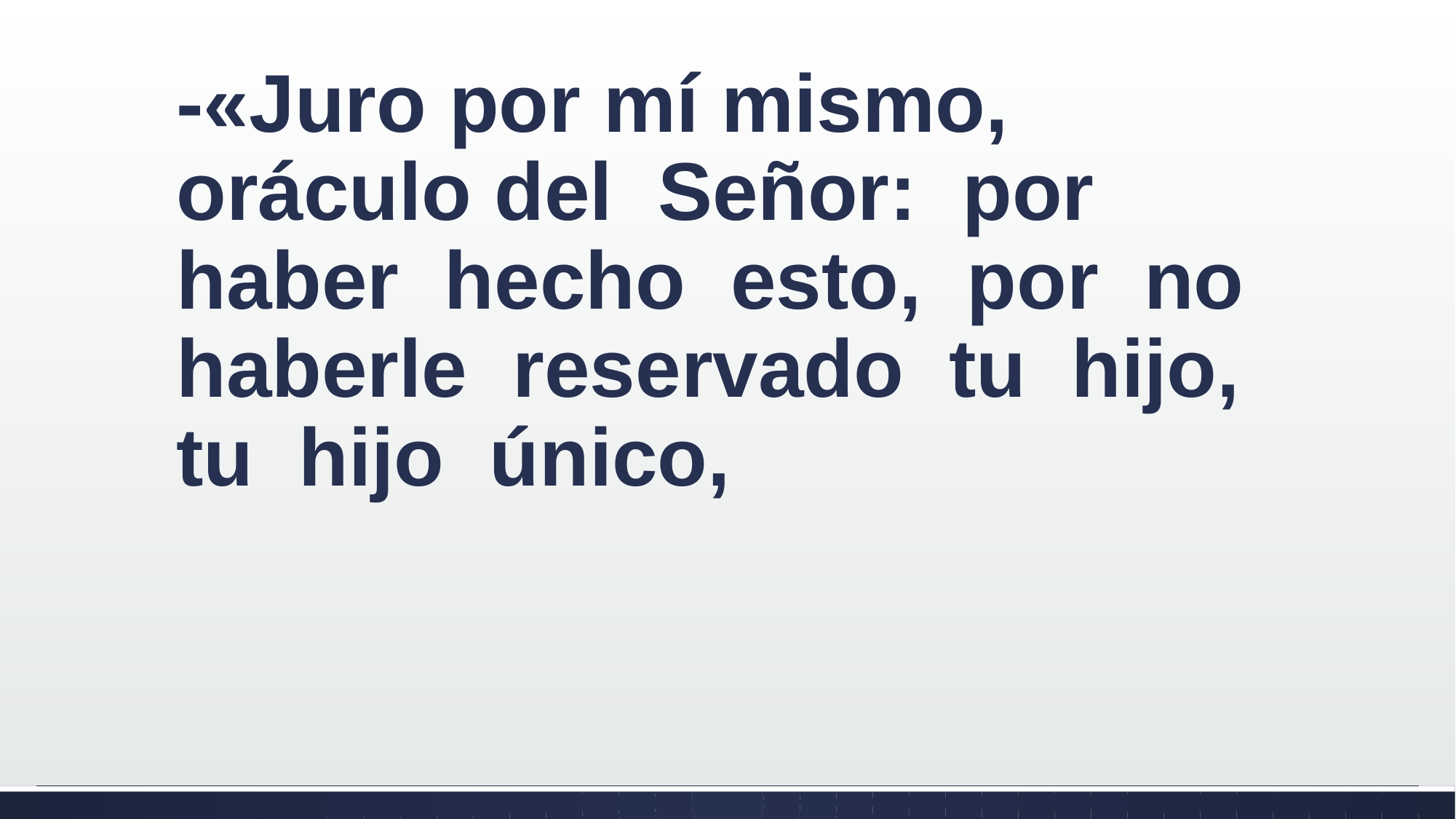

#
-«Juro por mí mismo, oráculo del  Señor:  por  haber  hecho  esto,  por  no  haberle  reservado  tu  hijo,  tu  hijo  único,